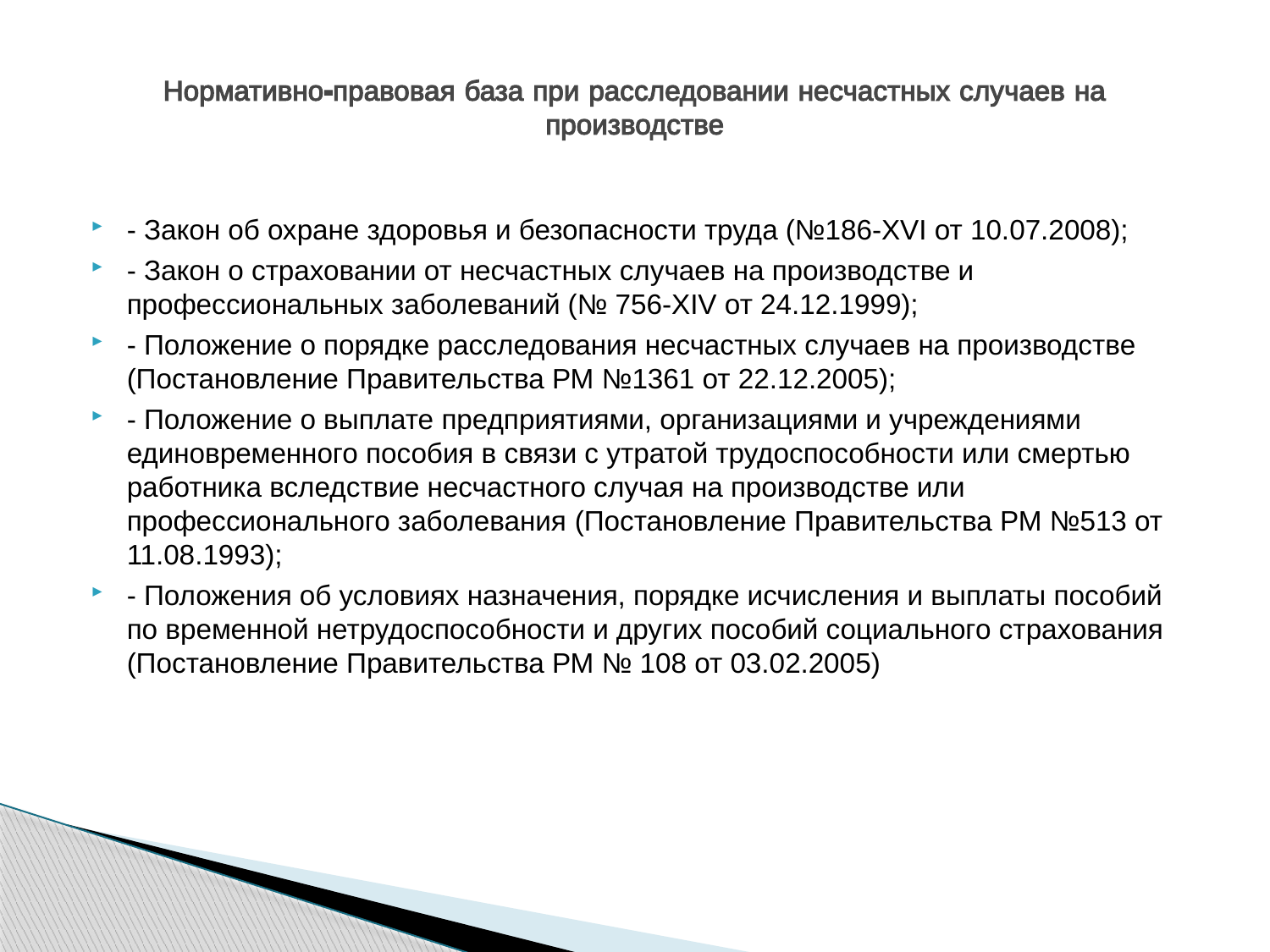

# Нормативно-правовая база при расследовании несчастных случаев на производстве
- Закон об охране здоровья и безопасности труда (№186-XVI от 10.07.2008);
- Закон о страховании от несчастных случаев на производстве и профессиональных заболеваний (№ 756-XIV от 24.12.1999);
- Положение о порядке расследования несчастных случаев на производстве (Постановление Правительства РМ №1361 от 22.12.2005);
- Положение о выплате предприятиями, организациями и учреждениями единовременного пособия в связи с утратой трудоспособности или смертью работника вследствие несчастного случая на производстве или профессионального заболевания (Постановление Правительства РМ №513 от 11.08.1993);
- Положения об условиях назначения, порядке исчисления и выплаты пособий по временной нетрудоспособности и других пособий социального страхования (Постановление Правительства РМ № 108 от 03.02.2005)